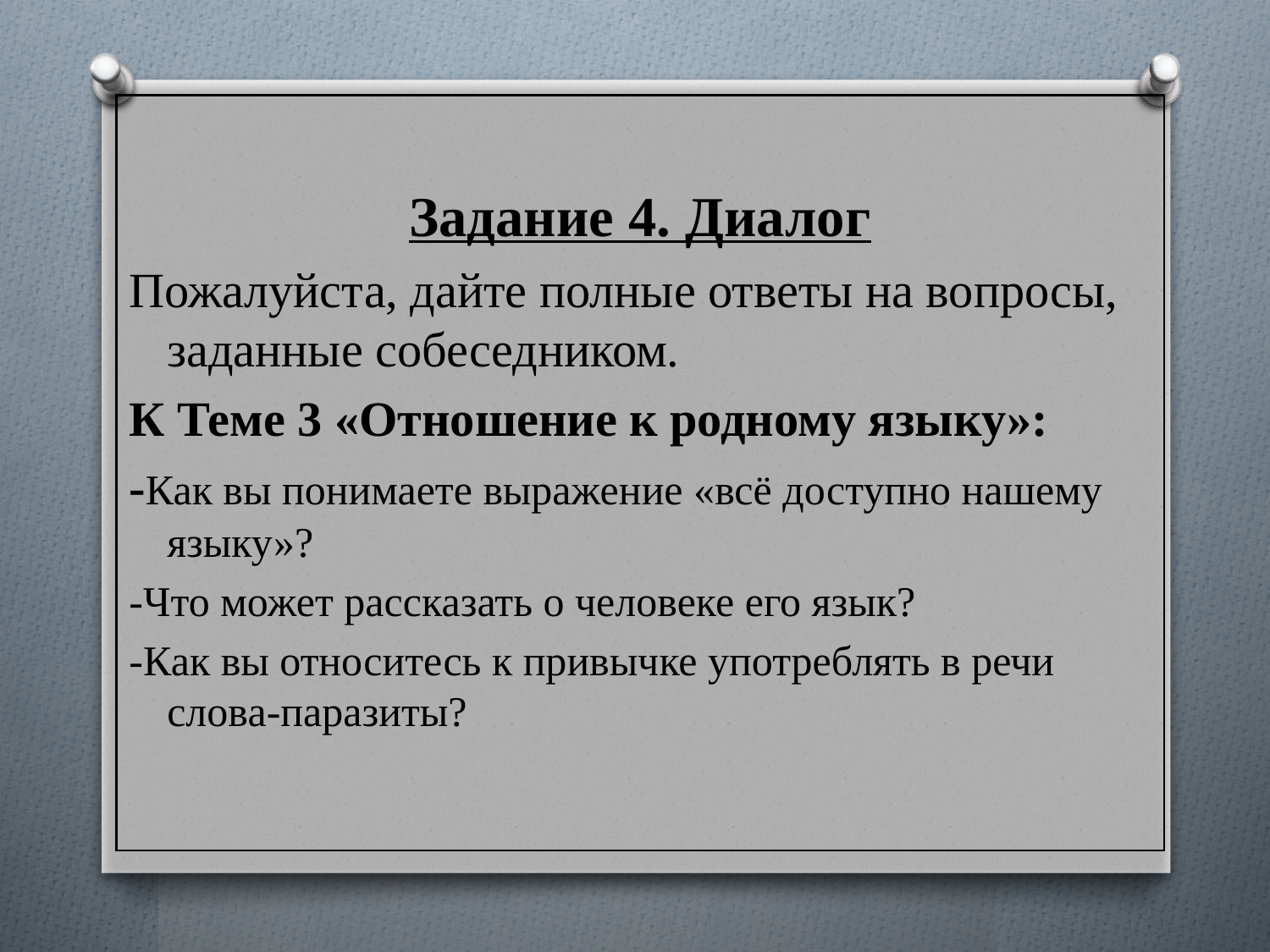

Задание 4. Диалог
Пожалуйста, дайте полные ответы на вопросы, заданные собеседником.
К Теме 3 «Отношение к родному языку»:
-Как вы понимаете выражение «всё доступно нашему языку»?
-Что может рассказать о человеке его язык?
-Как вы относитесь к привычке употреблять в речи слова-паразиты?

#